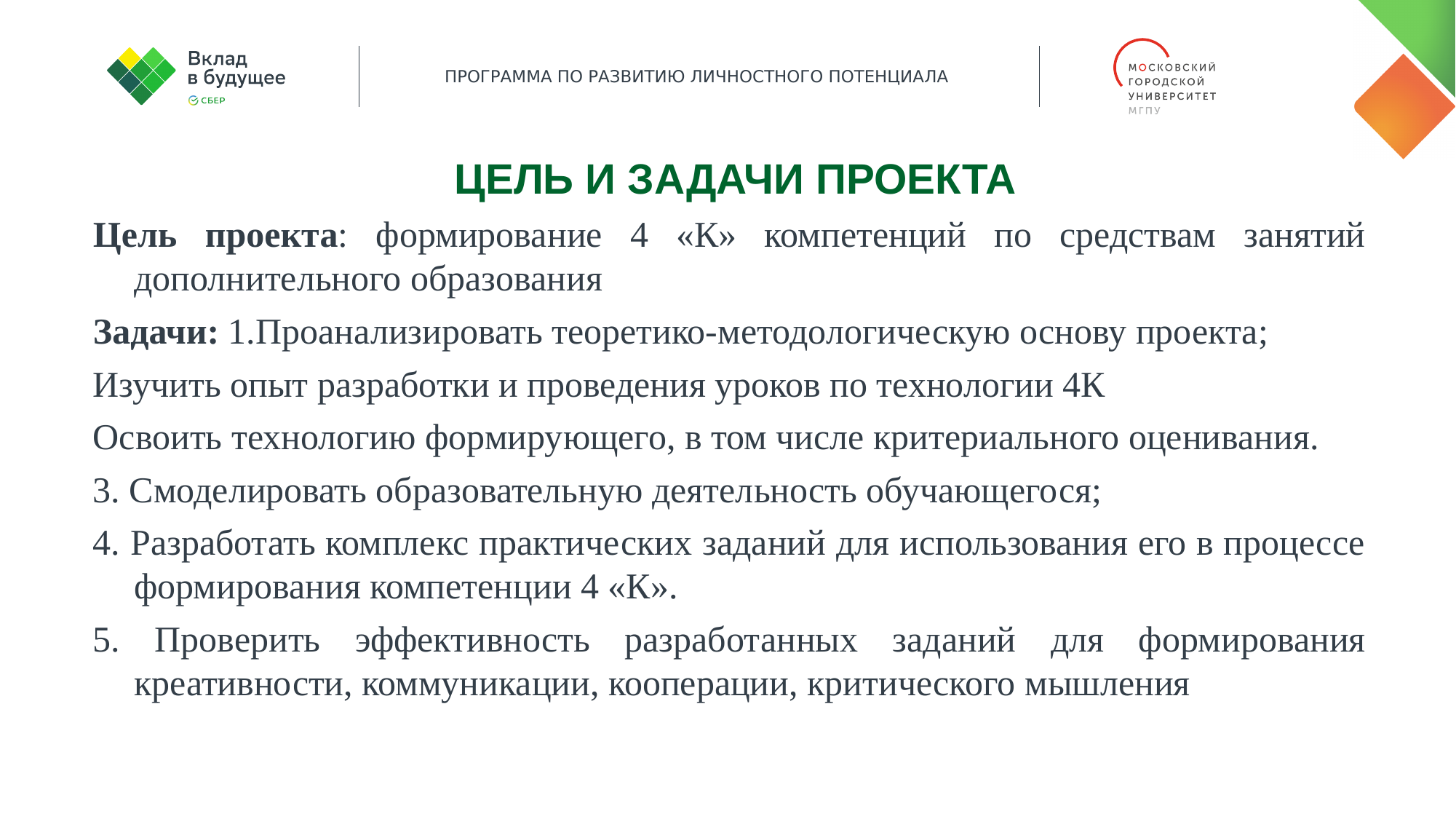

цель и задачи ПРОЕКТА
Цель проекта: формирование 4 «К» компетенций по средствам занятий дополнительного образования
Задачи: 1.Проанализировать теоретико-методологическую основу проекта;
Изучить опыт разработки и проведения уроков по технологии 4К
Освоить технологию формирующего, в том числе критериального оценивания.
3. Смоделировать образовательную деятельность обучающегося;
4. Разработать комплекс практических заданий для использования его в процессе формирования компетенции 4 «К».
5. Проверить эффективность разработанных заданий для формирования креативности, коммуникации, кооперации, критического мышления

лючевые понятия проекта
Цели, задачи, планируемый результат